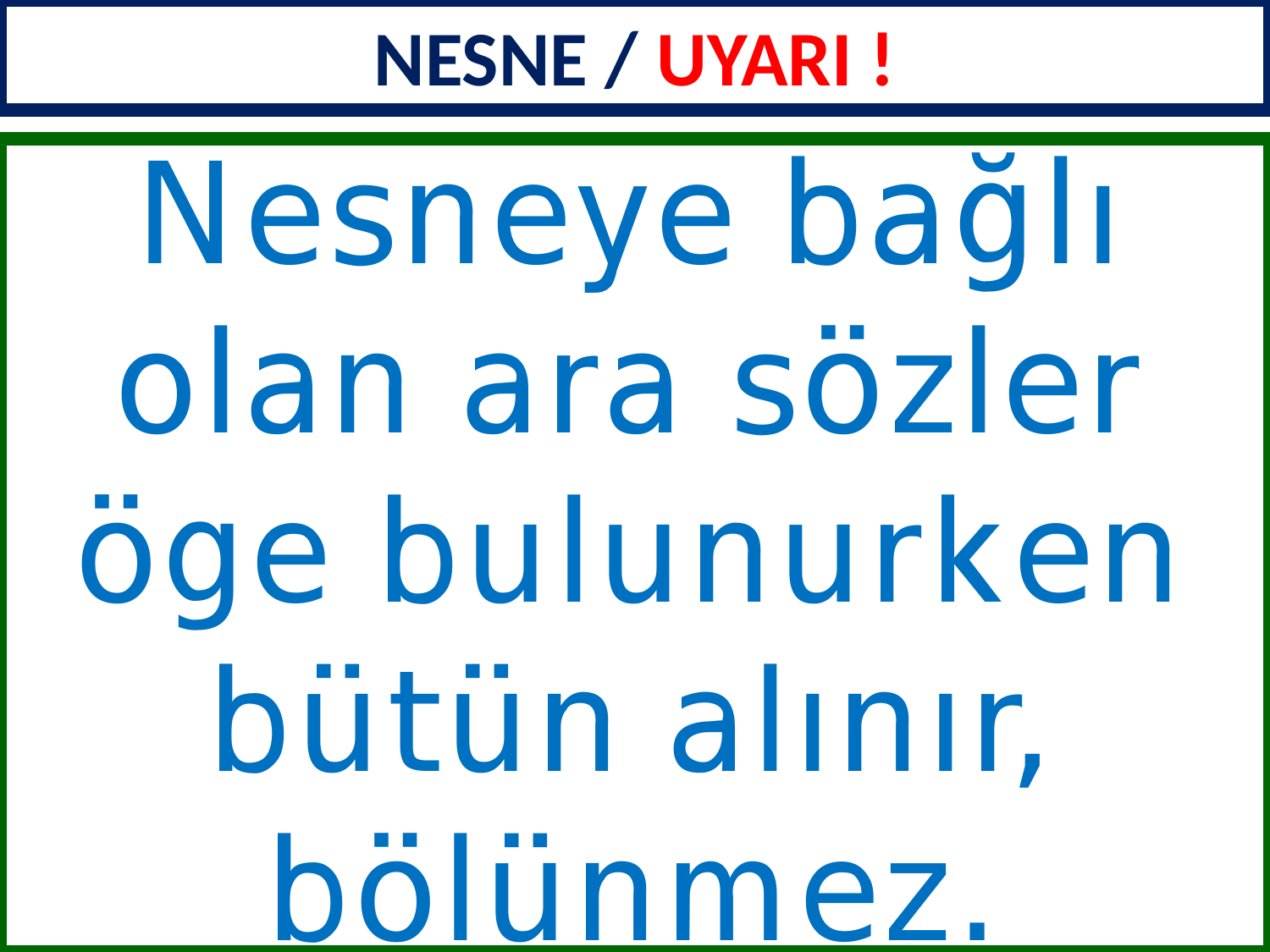

NESNE / UYARI !
Nesneye bağlı olan ara sözler öge bulunurken bütün alınır, bölünmez.